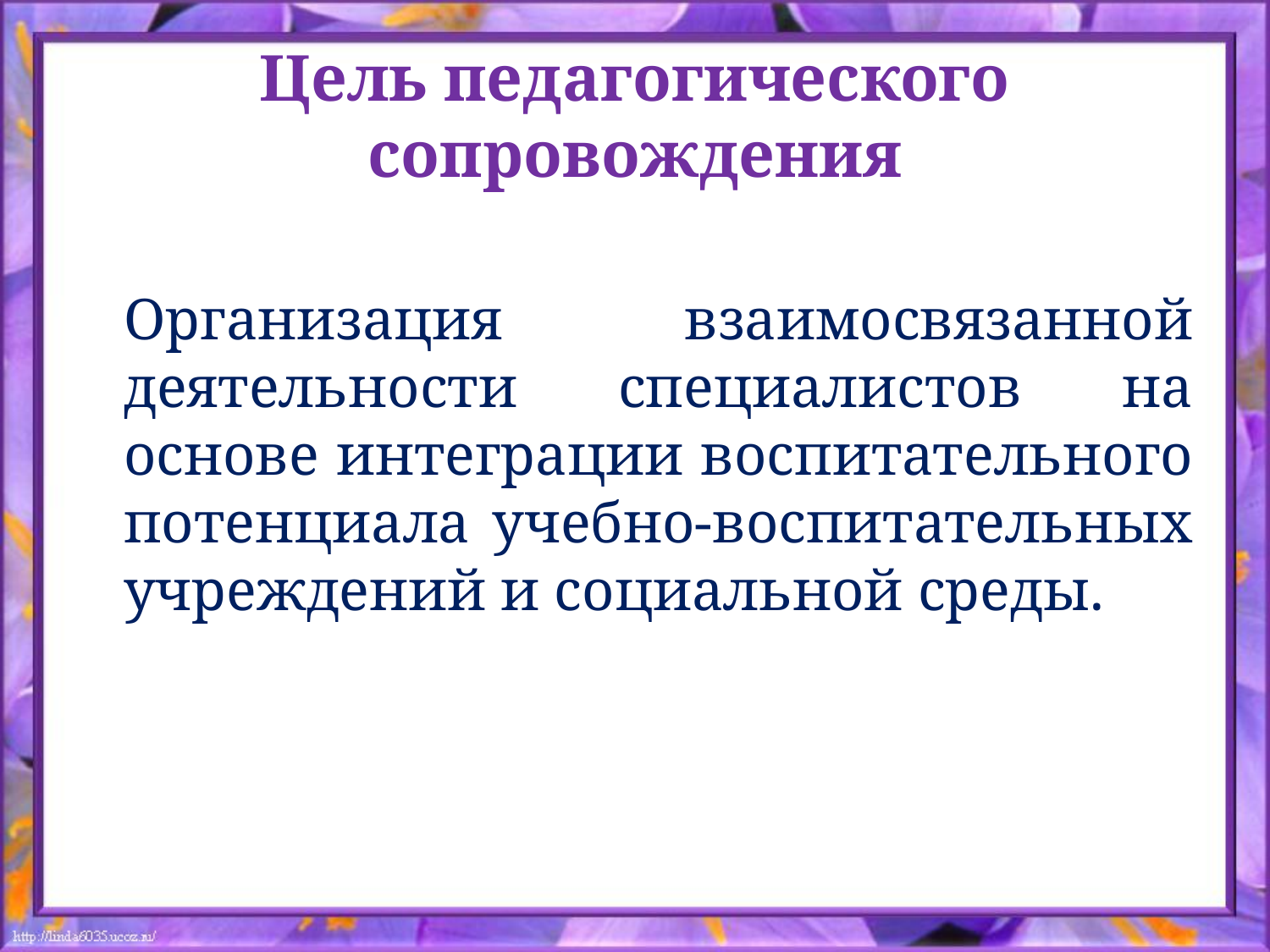

# Цель педагогического сопровождения

	Организация взаимосвязанной деятельности специалистов на основе интеграции воспитательного потенциала учебно-воспитательных учреждений и социальной среды.